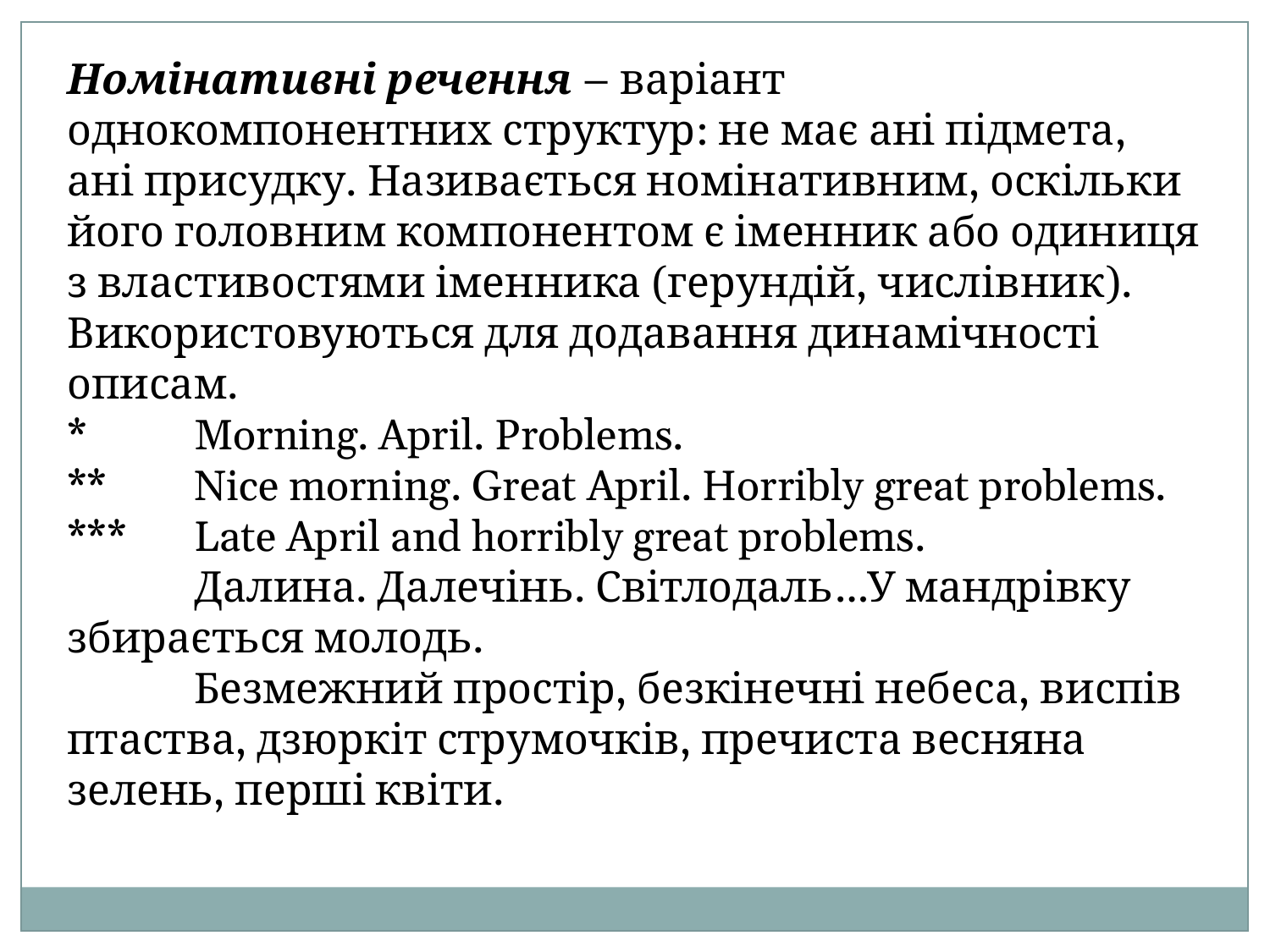

Номінативні речення – варіант однокомпонентних структур: не має ані підмета, ані присудку. Називається номінативним, оскільки його головним компонентом є іменник або одиниця з властивостями іменника (герундій, числівник). Використовуються для додавання динамічності описам.
* 	Morning. April. Problems.
**	Nice morning. Great April. Horribly great problems.
***	Late April and horribly great problems.
	Далина. Далечінь. Світлодаль…У мандрівку збирається молодь.
	Безмежний простір, безкінечні небеса, виспів птаства, дзюркіт струмочків, пречиста весняна зелень, перші квіти.